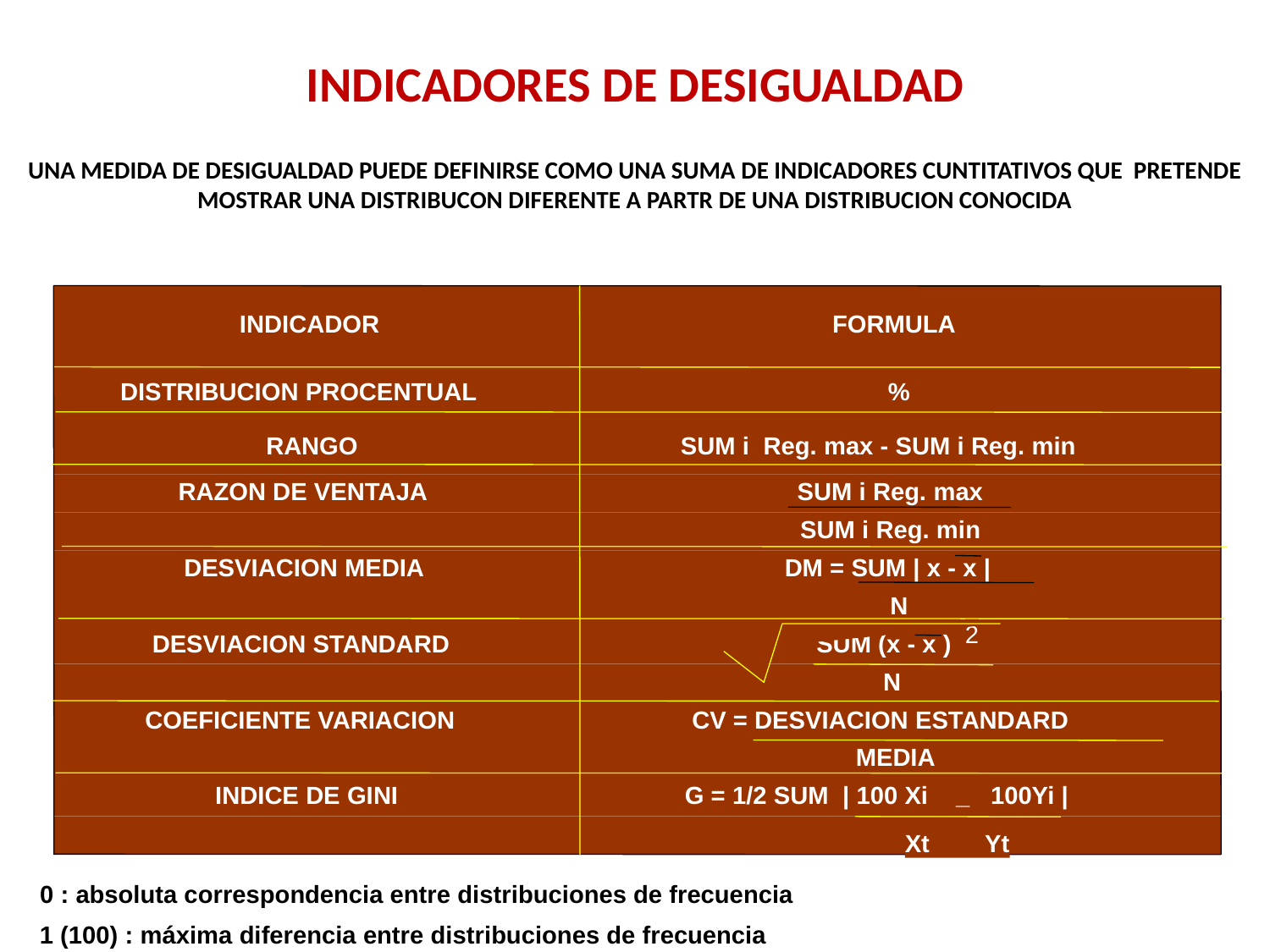

INDICADORES DE DESIGUALDAD
UNA MEDIDA DE DESIGUALDAD PUEDE DEFINIRSE COMO UNA SUMA DE INDICADORES CUNTITATIVOS QUE  PRETENDE MOSTRAR UNA DISTRIBUCON DIFERENTE A PARTR DE UNA DISTRIBUCION CONOCIDA

INDICADOR
FORMULA

DISTRIBUCION PROCENTUAL
%

RANGO
SUM i  Reg. max - SUM i Reg. min

RAZON DE VENTAJA
SUM i Reg. max

SUM i Reg. min

DESVIACION MEDIA
DM = SUM | x - x |

N

2

DESVIACION STANDARD
SUM (x - x )

        N

COEFICIENTE VARIACION
CV = DESVIACION ESTANDARD

MEDIA

INDICE DE GINI
G = 1/2 SUM  | 100 Xi    _   100Yi |

Xt        Yt

0 : absoluta correspondencia entre distribuciones de frecuencia
1 (100) : máxima diferencia entre distribuciones de frecuencia